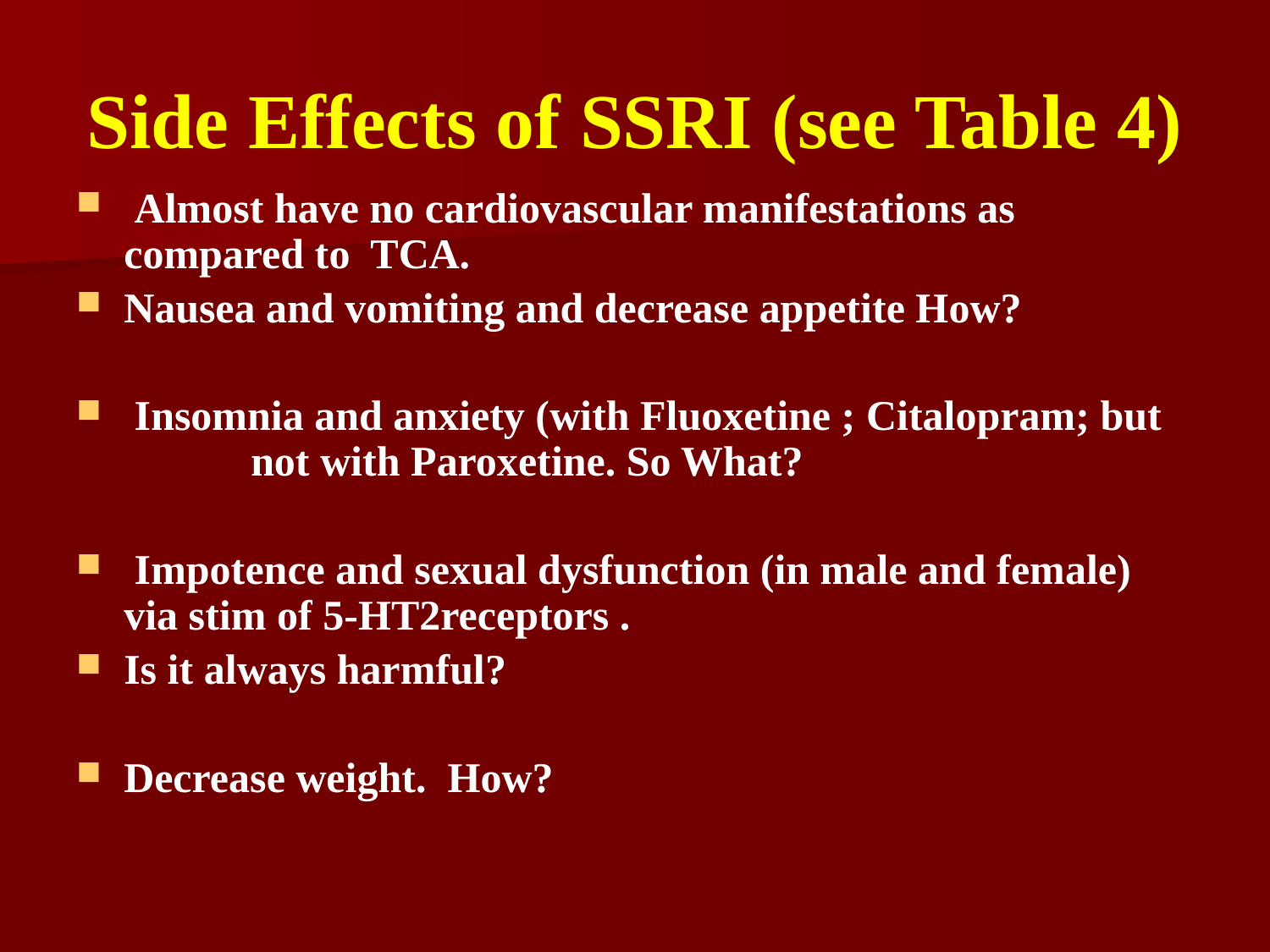

# Side Effects of SSRI (see Table 4)
 Almost have no cardiovascular manifestations as 	compared to  TCA.
Nausea and vomiting and decrease appetite How?

 Insomnia and anxiety (with Fluoxetine ; Citalopram; but 	not with Paroxetine. So What?

 Impotence and sexual dysfunction (in male and female) via stim of 5-HT2receptors .
Is it always harmful?

Decrease weight.  How?